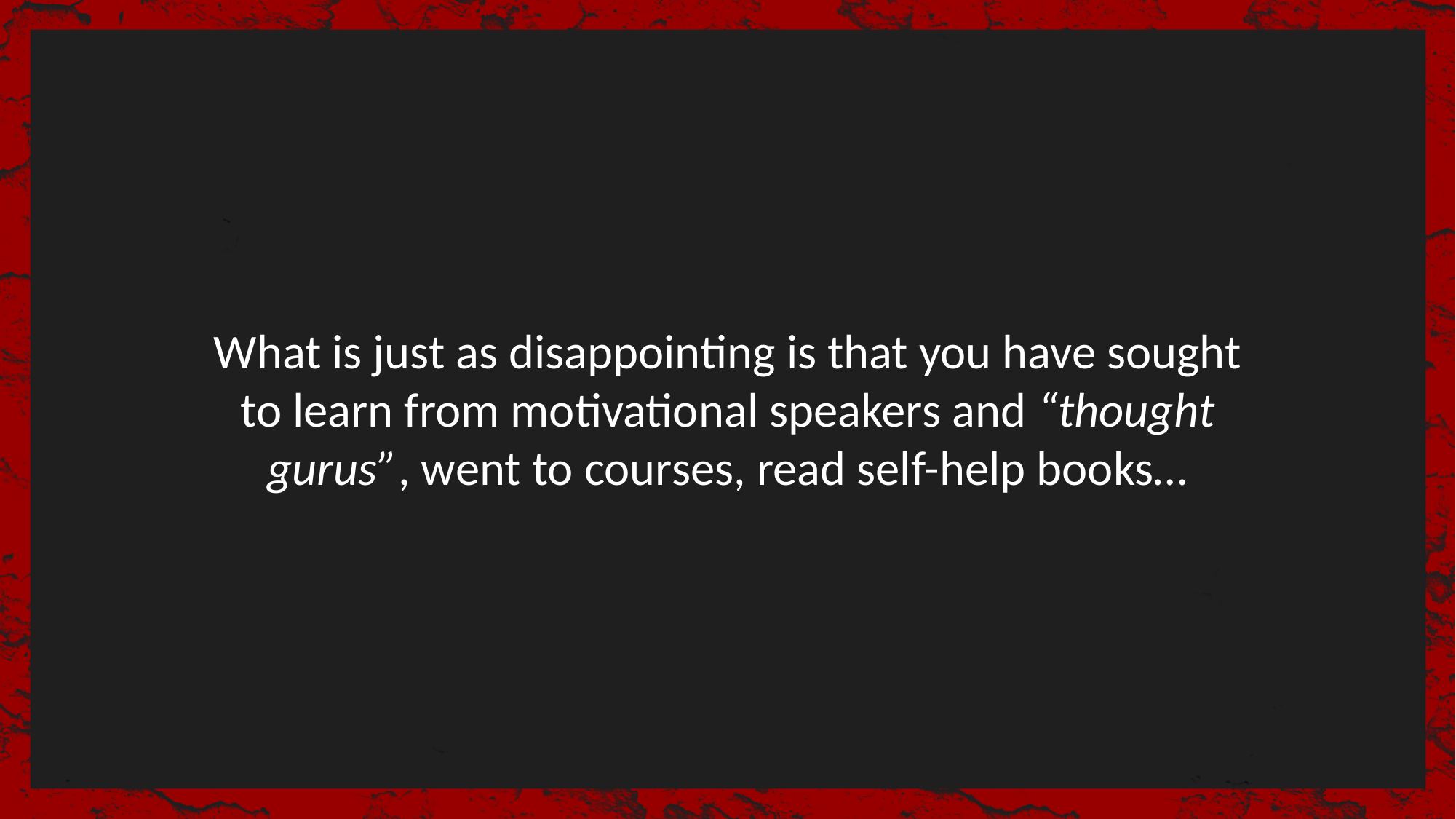

What is just as disappointing is that you have sought to learn from motivational speakers and “thought gurus”, went to courses, read self-help books…